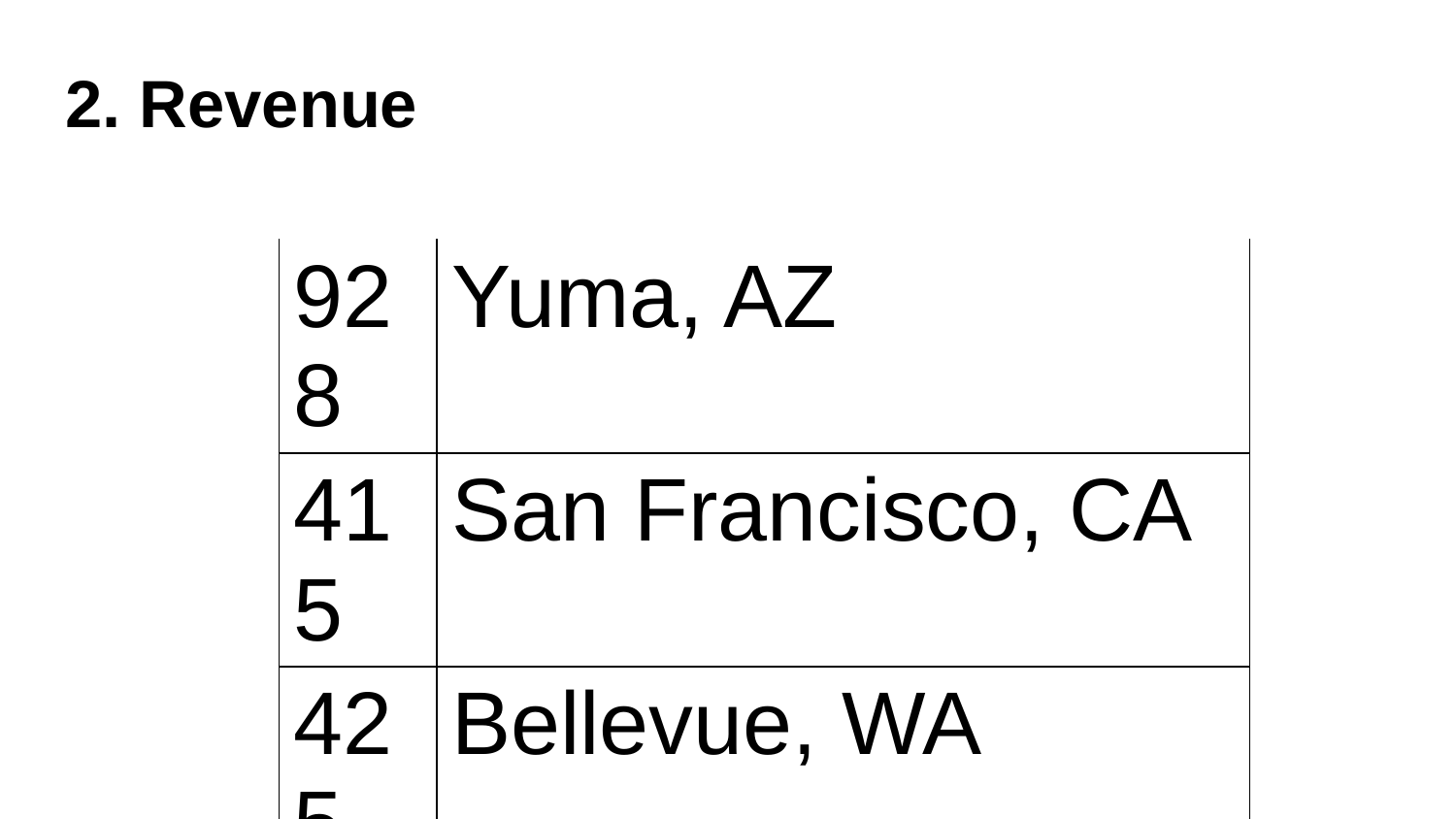

2. Revenue
| 928 | Yuma, AZ |
| --- | --- |
| 415 | San Francisco, CA |
| 425 | Bellevue, WA |